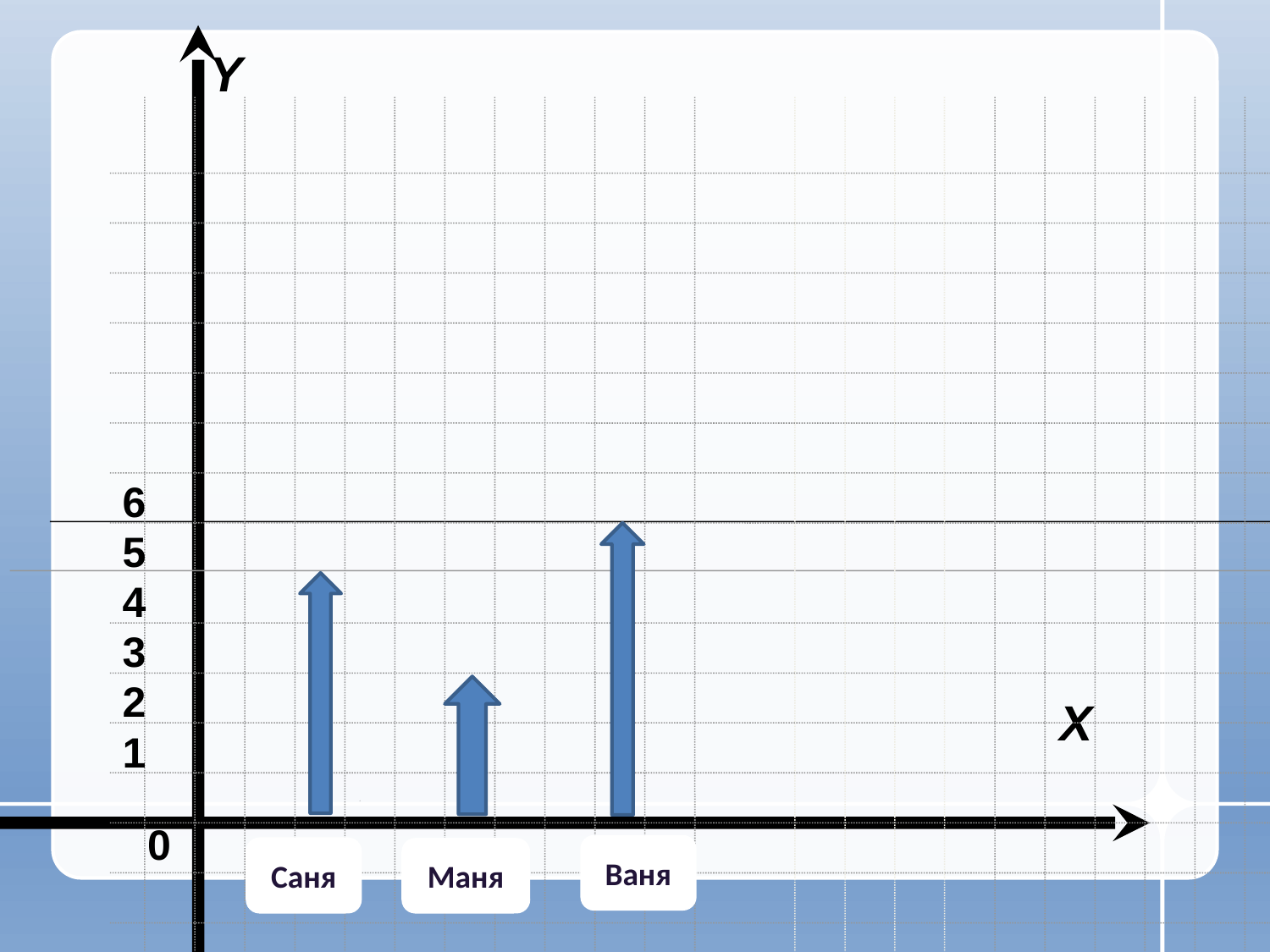

Y

6
5
4
3
2
1

 X

0

Ваня
Саня
Маня